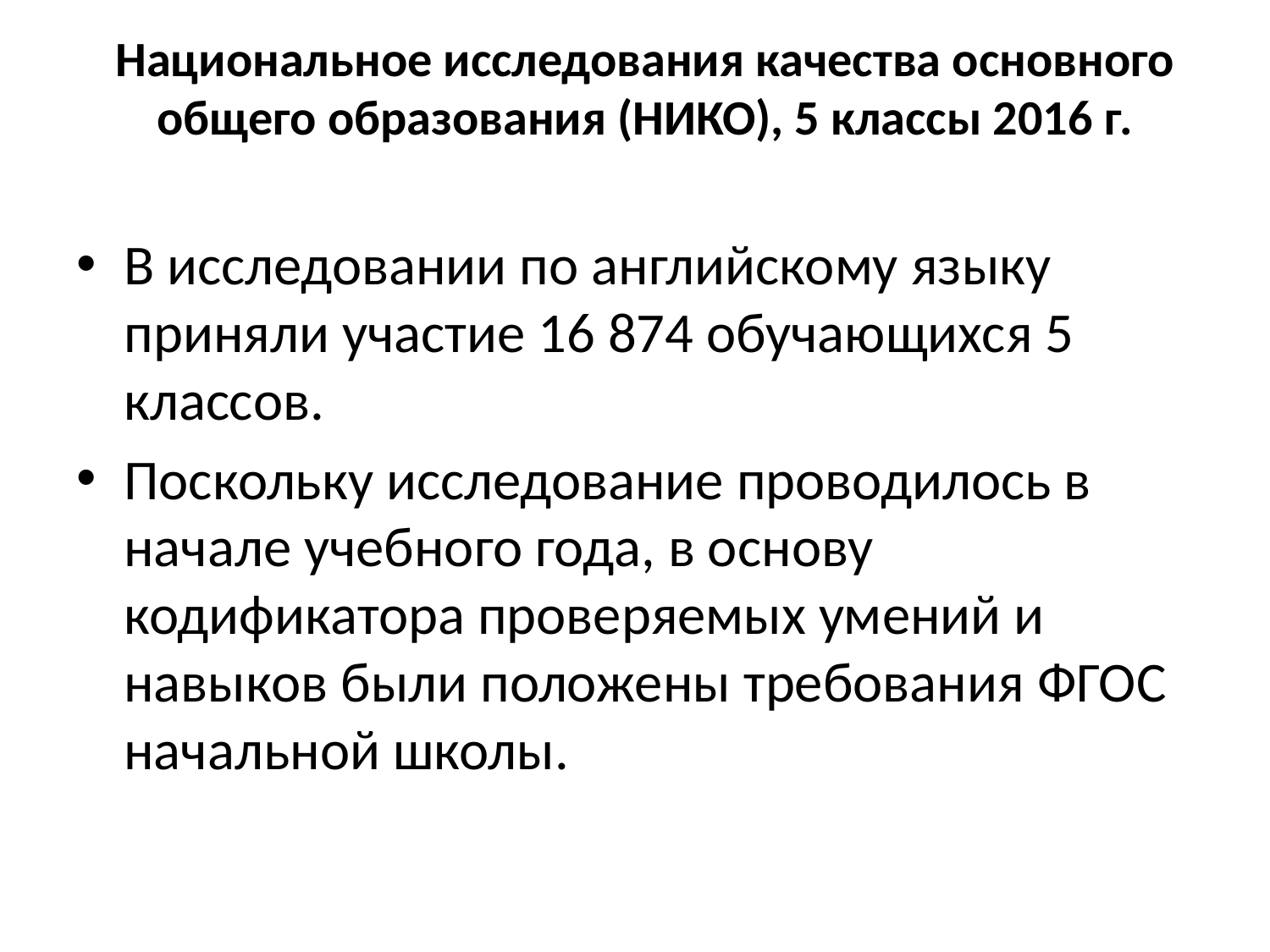

Национальное исследования качества основного общего образования (НИКО), 5 классы 2016 г.
В исследовании по английскому языку приняли участие 16 874 обучающихся 5 классов.
Поскольку исследование проводилось в начале учебного года, в основу кодификатора проверяемых умений и навыков были положены требования ФГОС начальной школы.